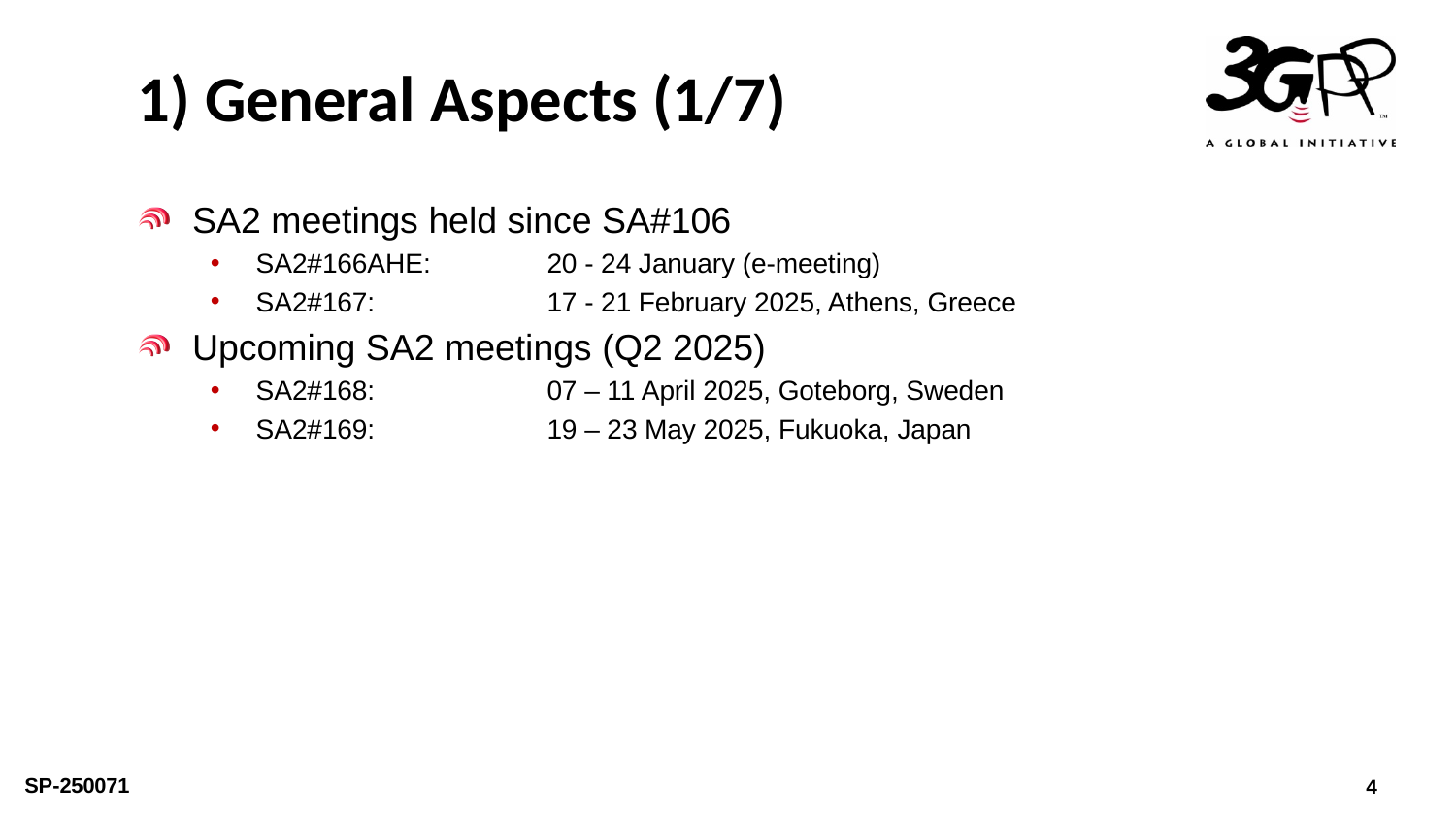

# 1) General Aspects (1/7)
SA2 meetings held since SA#106
SA2#166AHE:	20 - 24 January (e-meeting)
SA2#167: 		17 - 21 February 2025, Athens, Greece
Upcoming SA2 meetings (Q2 2025)
SA2#168:		07 – 11 April 2025, Goteborg, Sweden
SA2#169:		19 – 23 May 2025, Fukuoka, Japan